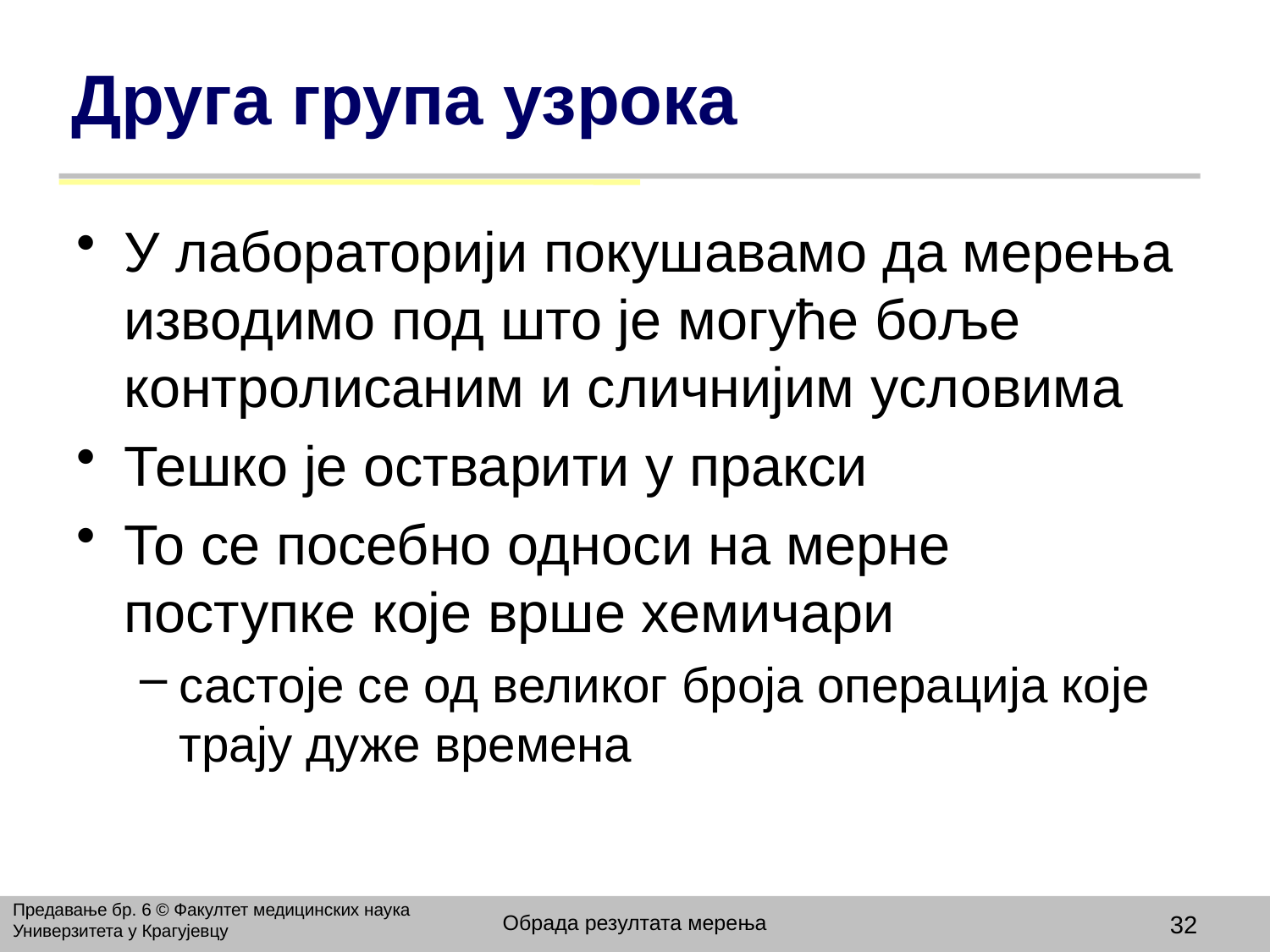

# Друга група узрока
У лабораторији покушавамо да мерења изводимо под што је могуће боље контролисаним и сличнијим условима
Тешко је остварити у пракси
То се посебно односи на мерне поступке које врше хемичари
састоје се од великог броја операција које трају дуже времена
Предавање бр. 6 © Факултет медицинских наука Универзитета у Крагујевцу
Обрада резултата мерења
32